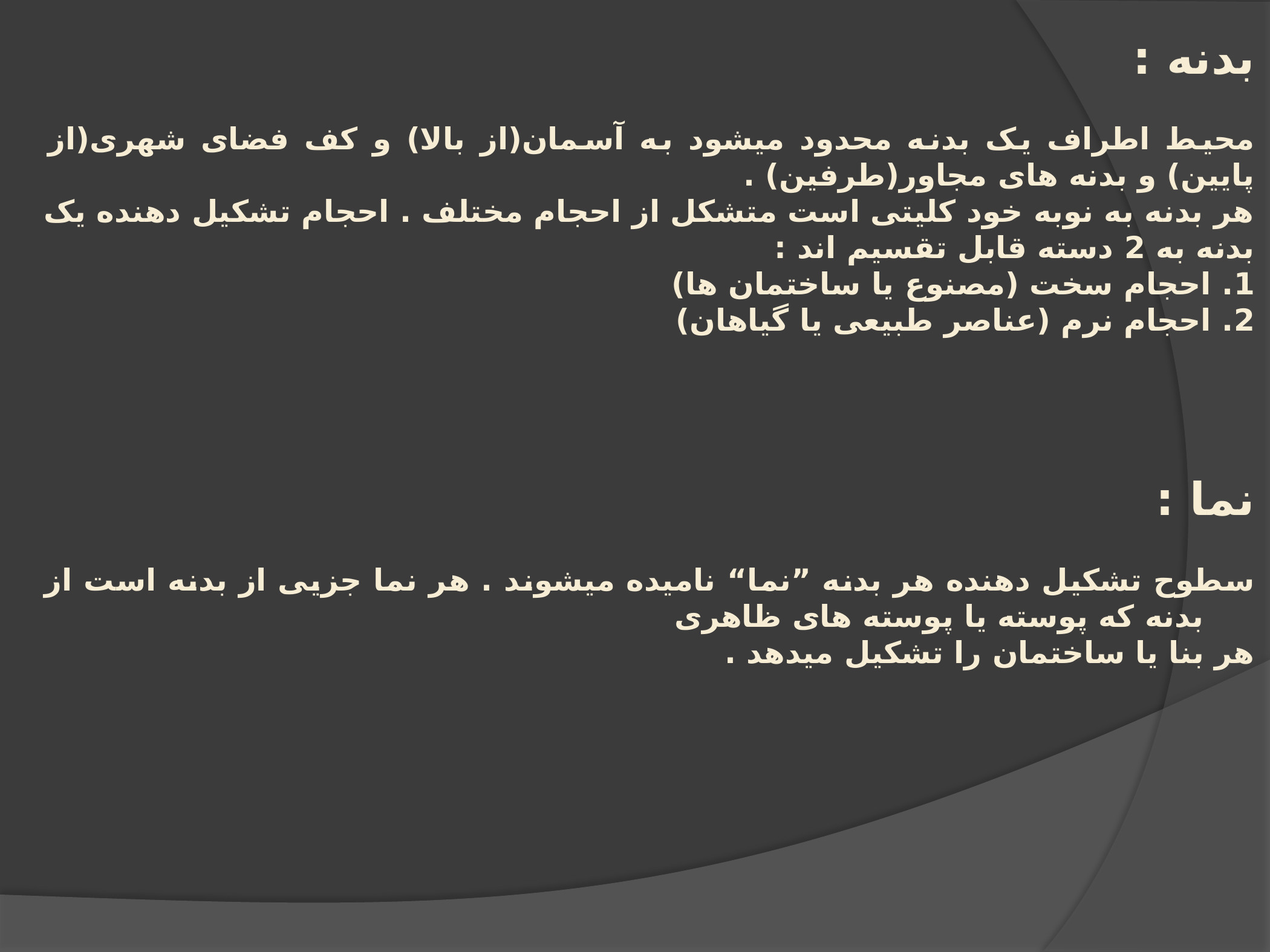

بدنه :

محیط اطراف یک بدنه محدود میشود به آسمان(از بالا) و کف فضای شهری(از پایین) و بدنه های مجاور(طرفین) .
هر بدنه به نوبه خود کلیتی است متشکل از احجام مختلف . احجام تشکیل دهنده یک بدنه به 2 دسته قابل تقسیم اند :
1. احجام سخت (مصنوع یا ساختمان ها)
2. احجام نرم (عناصر طبیعی یا گیاهان)

نما :

سطوح تشکیل دهنده هر بدنه ”نما“ نامیده میشوند . هر نما جزیی از بدنه است از بدنه که پوسته یا پوسته های ظاهری
هر بنا یا ساختمان را تشکیل میدهد .